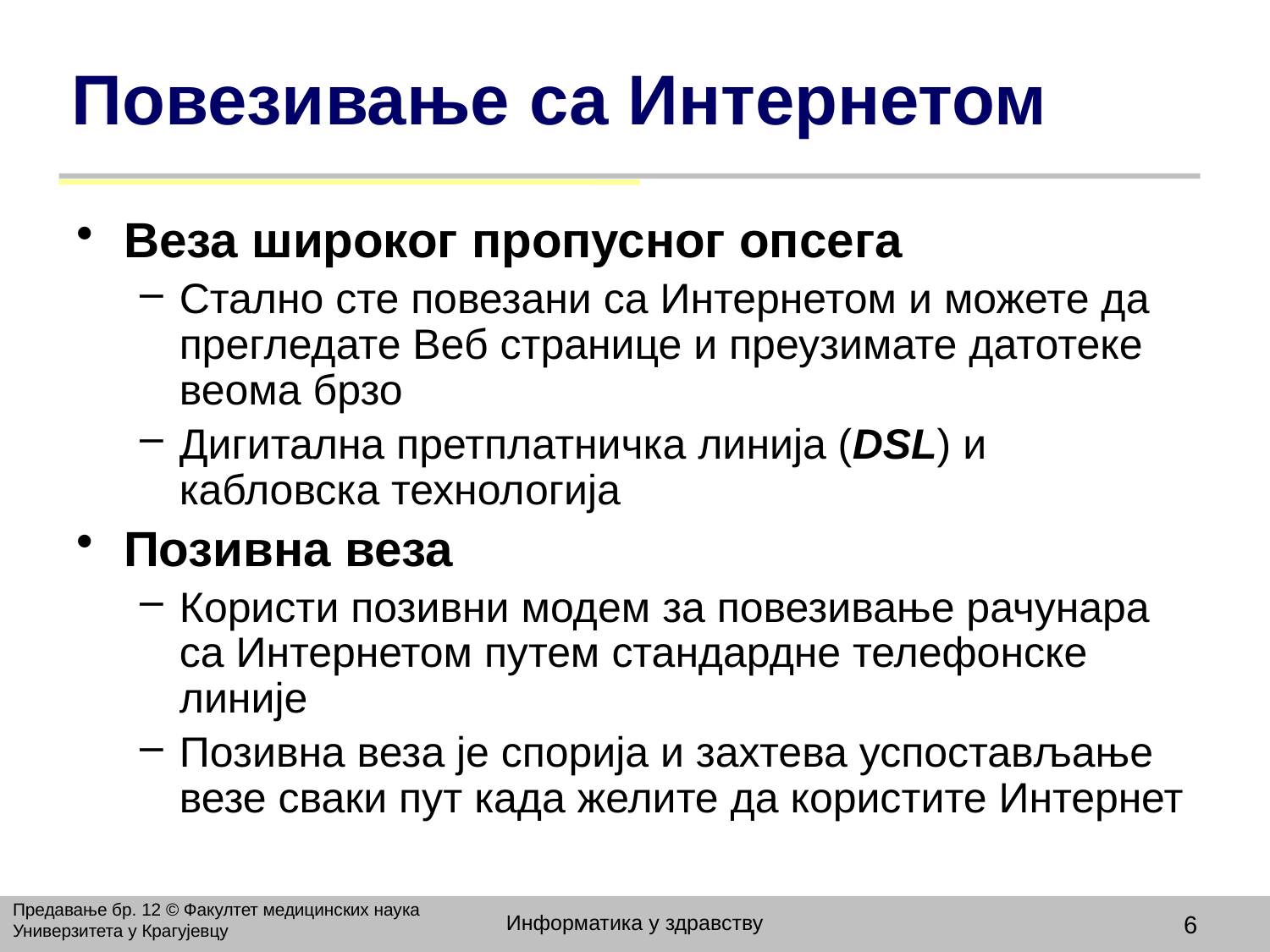

# Повезивање са Интернетом
Веза широког пропусног опсега
Стално сте повезани са Интернетом и можете да прегледате Веб странице и преузимате датотеке веома брзо
Дигитална претплатничка линија (DSL) и кабловска технологија
Позивна веза
Користи позивни модем за повезивање рачунара са Интернетом путем стандардне телефонске линије
Позивна веза је спорија и захтева успостављање везе сваки пут када желите да користите Интернет
Предавање бр. 12 © Факултет медицинских наука Универзитета у Крагујевцу
Информатика у здравству
6